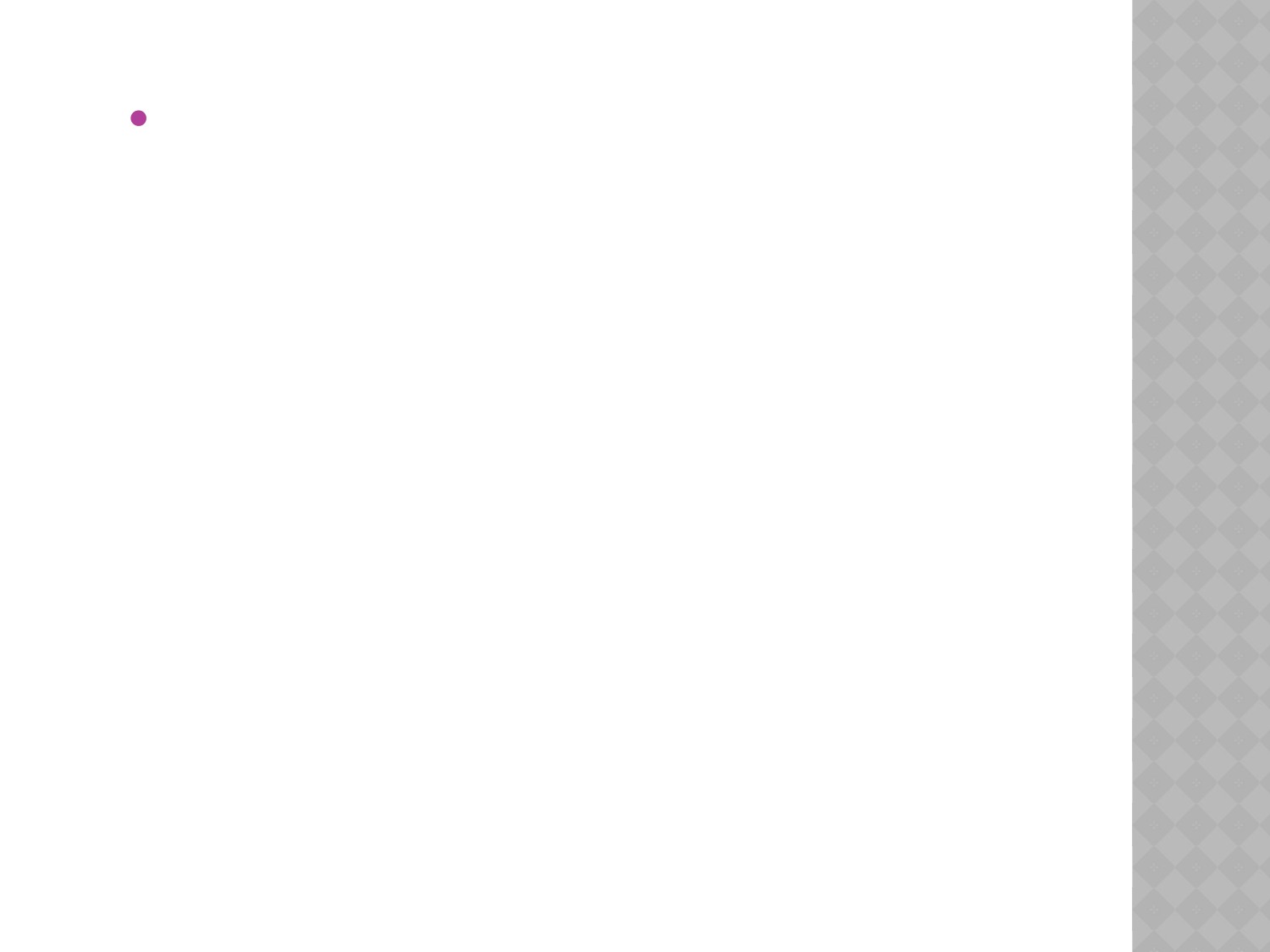

Тіндерді гистологиялық өңдеу және кесінділерді бояу үшін жартылай автоматтар шығарылыған. Оған жататындар Америкалық – Аутотехникон, Ресейлік – Гистохроматор.